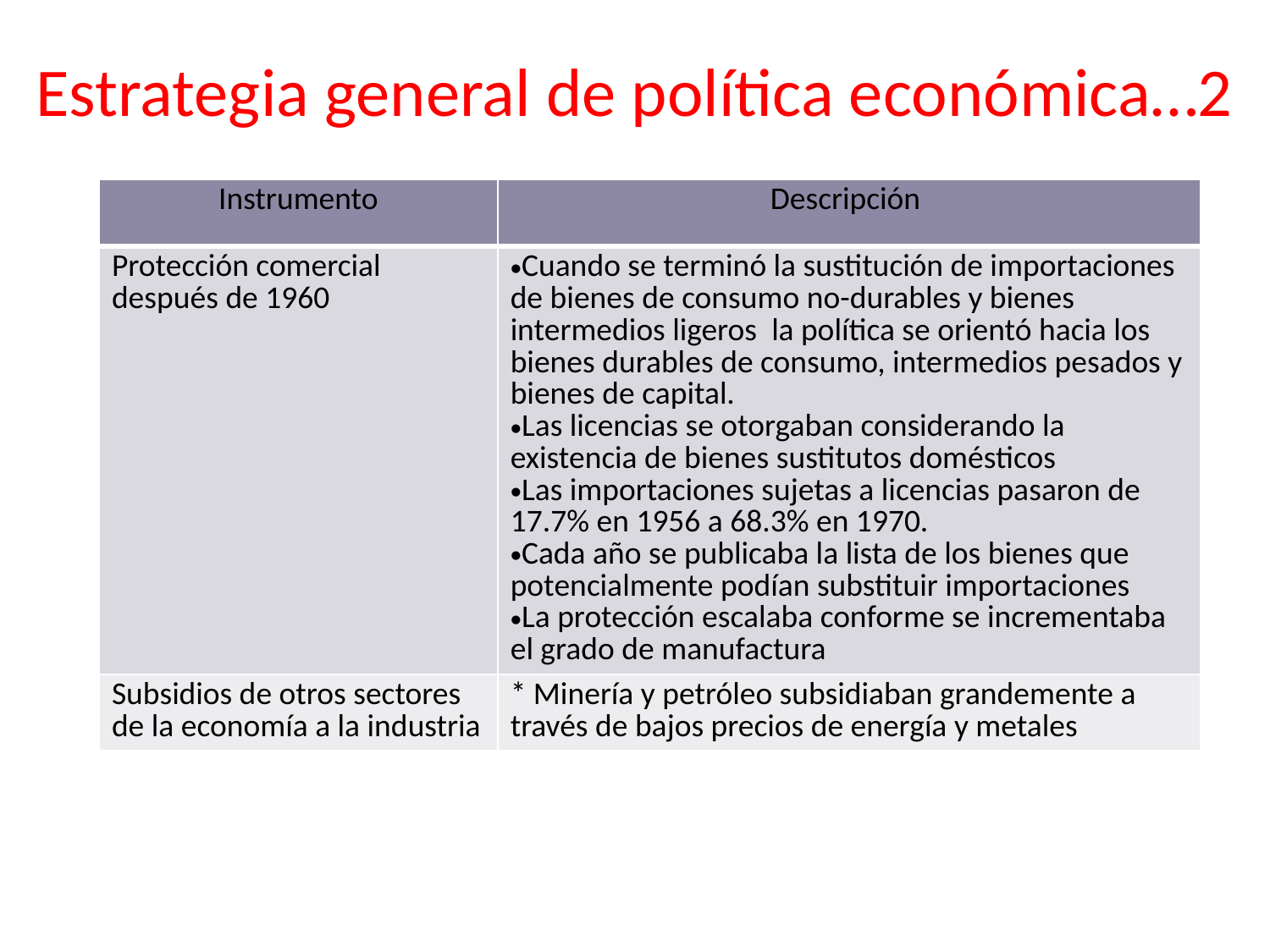

# Estrategia general de política económica…2
| Instrumento | Descripción |
| --- | --- |
| Protección comercial después de 1960 | Cuando se terminó la sustitución de importaciones de bienes de consumo no-durables y bienes intermedios ligeros la política se orientó hacia los bienes durables de consumo, intermedios pesados y bienes de capital. Las licencias se otorgaban considerando la existencia de bienes sustitutos domésticos Las importaciones sujetas a licencias pasaron de 17.7% en 1956 a 68.3% en 1970. Cada año se publicaba la lista de los bienes que potencialmente podían substituir importaciones La protección escalaba conforme se incrementaba el grado de manufactura |
| Subsidios de otros sectores de la economía a la industria | \* Minería y petróleo subsidiaban grandemente a través de bajos precios de energía y metales |